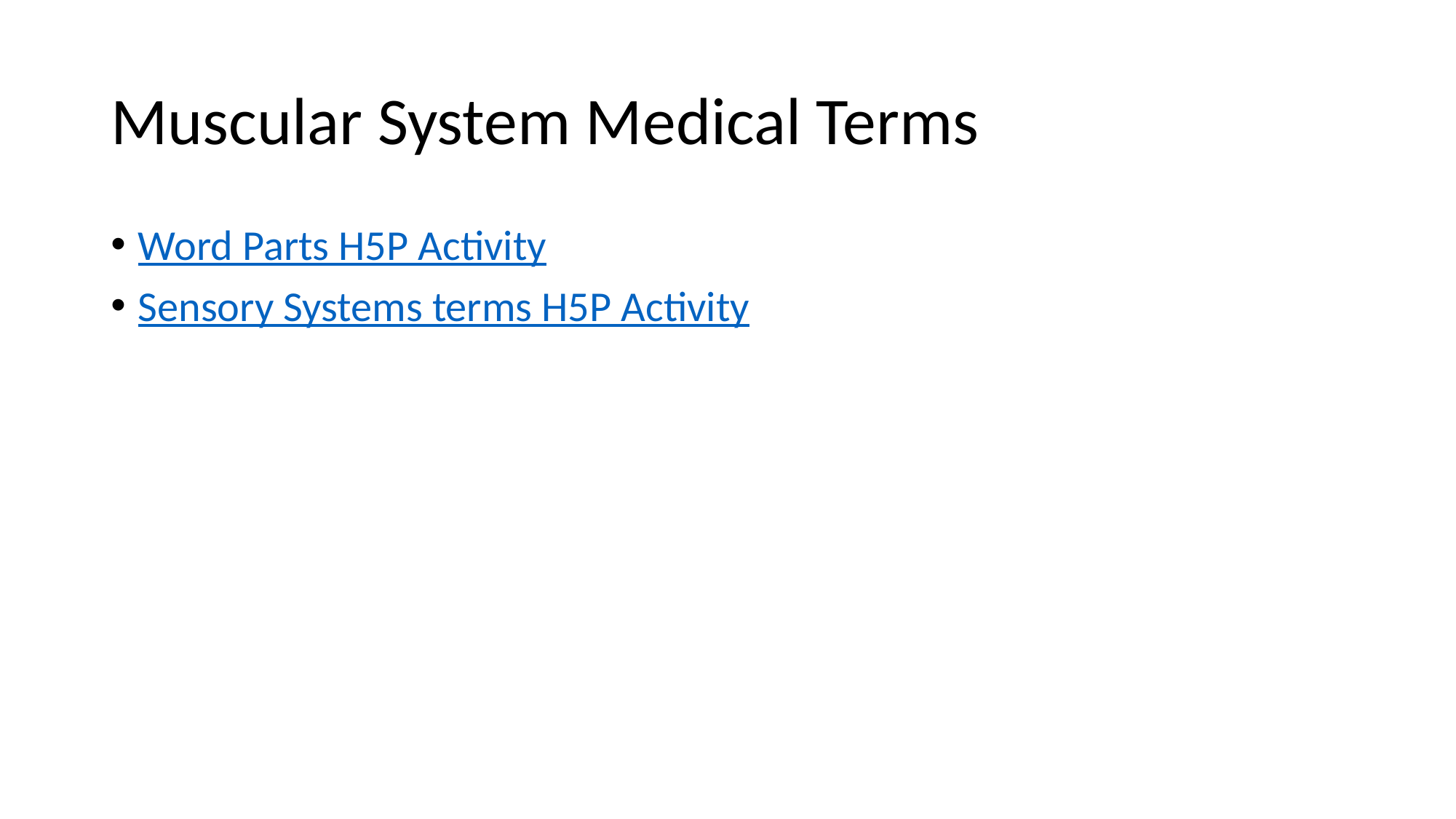

# Muscular System Medical Terms
Word Parts H5P Activity
Sensory Systems terms H5P Activity